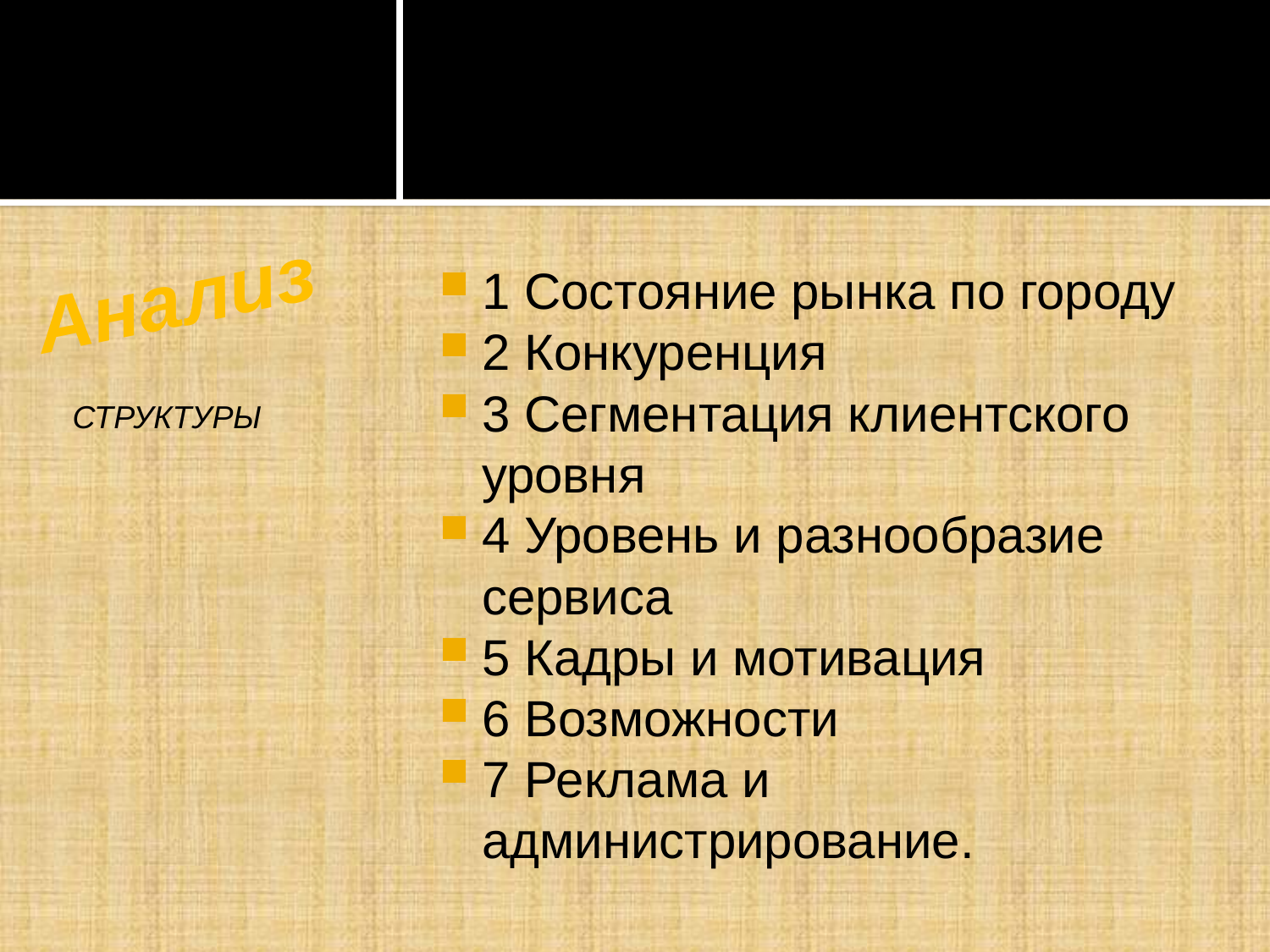

# Анализ
1 Состояние рынка по городу
2 Конкуренция
3 Сегментация клиентского уровня
4 Уровень и разнообразие сервиса
5 Кадры и мотивация
6 Возможности
7 Реклама и администрирование.
                        СТРУКТУРЫ